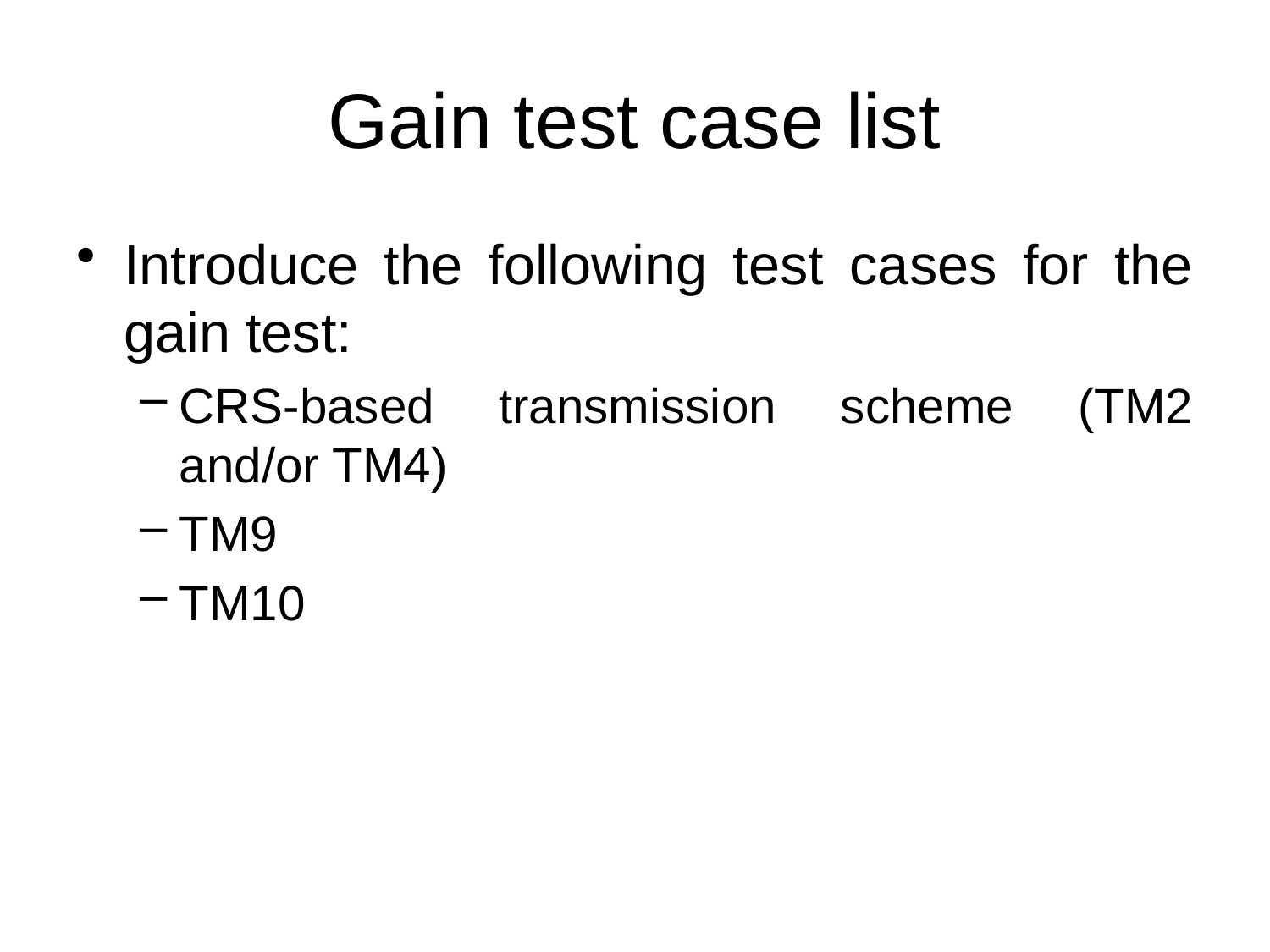

# Gain test case list
Introduce the following test cases for the gain test:
CRS-based transmission scheme (TM2 and/or TM4)
TM9
TM10